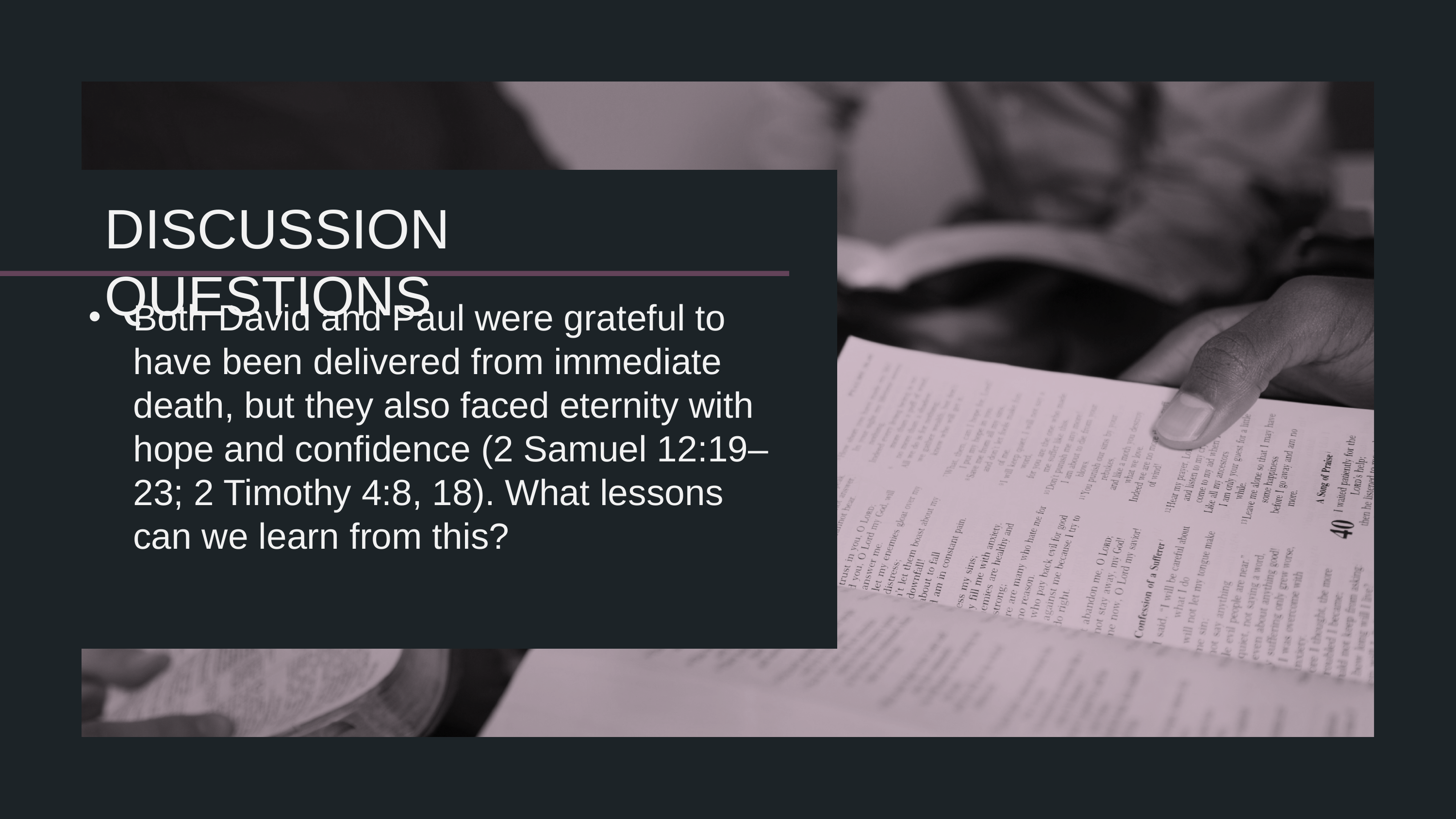

Both David and Paul were grateful to have been delivered from immediate death, but they also faced eternity with hope and confidence (2 Samuel 12:19–23; 2 Timothy 4:8, 18). What lessons can we learn from this?